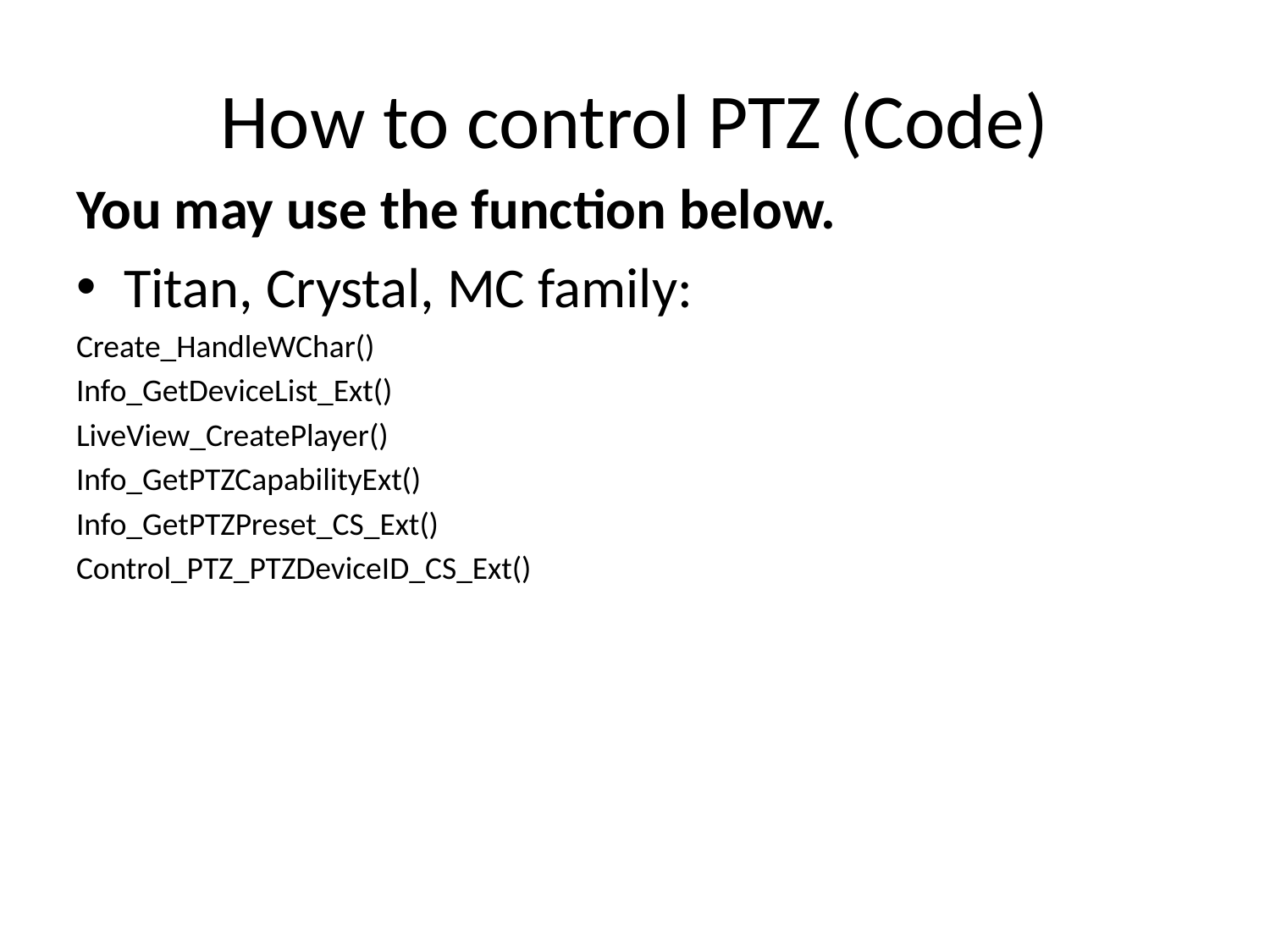

# How to control PTZ (Code)
You may use the function below.
Titan, Crystal, MC family:
Create_HandleWChar()
Info_GetDeviceList_Ext()
LiveView_CreatePlayer()
Info_GetPTZCapabilityExt()
Info_GetPTZPreset_CS_Ext()
Control_PTZ_PTZDeviceID_CS_Ext()